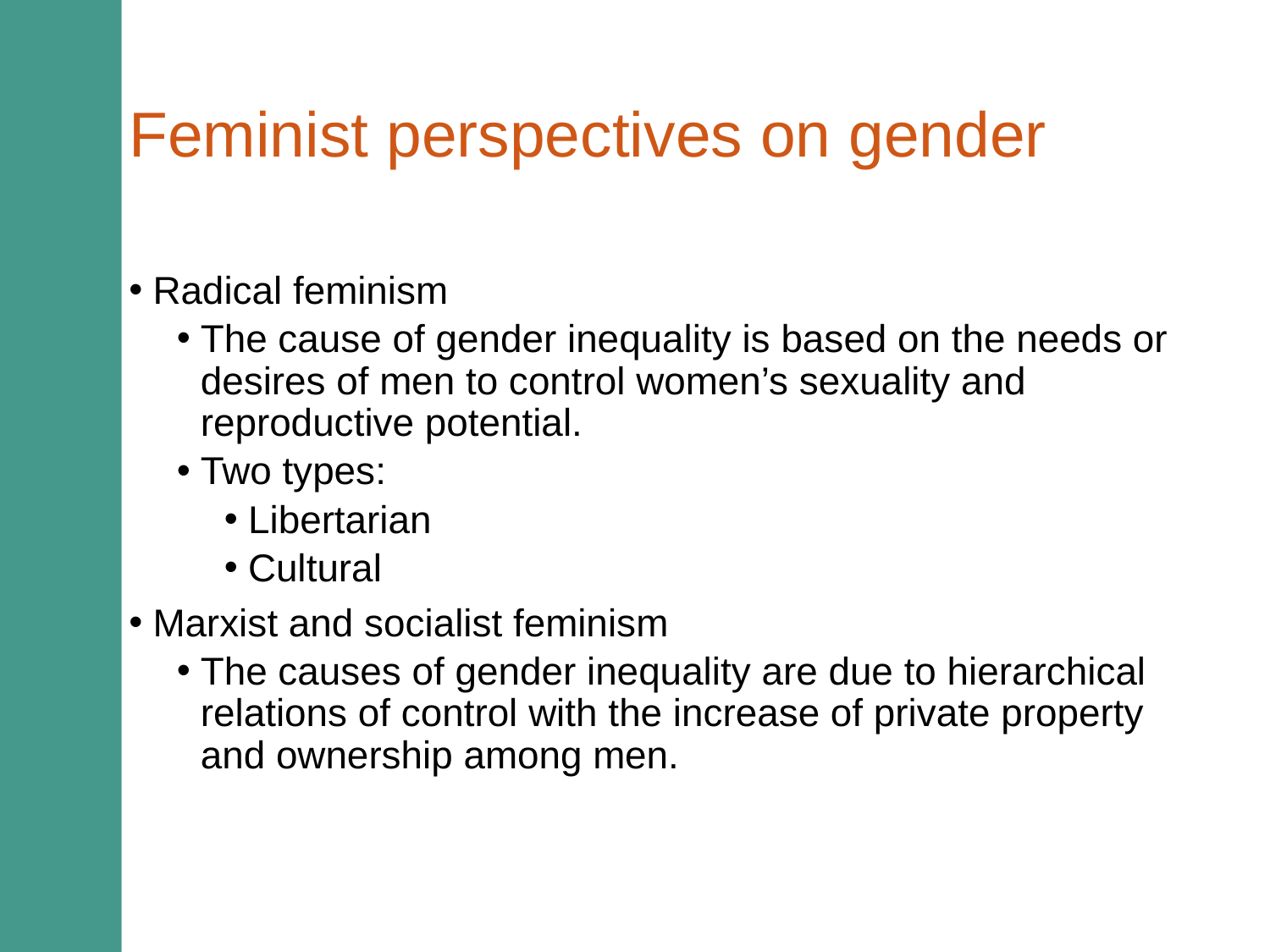

# Feminist perspectives on gender
Radical feminism
The cause of gender inequality is based on the needs or desires of men to control women’s sexuality and reproductive potential.
Two types:
Libertarian
Cultural
Marxist and socialist feminism
The causes of gender inequality are due to hierarchical relations of control with the increase of private property and ownership among men.